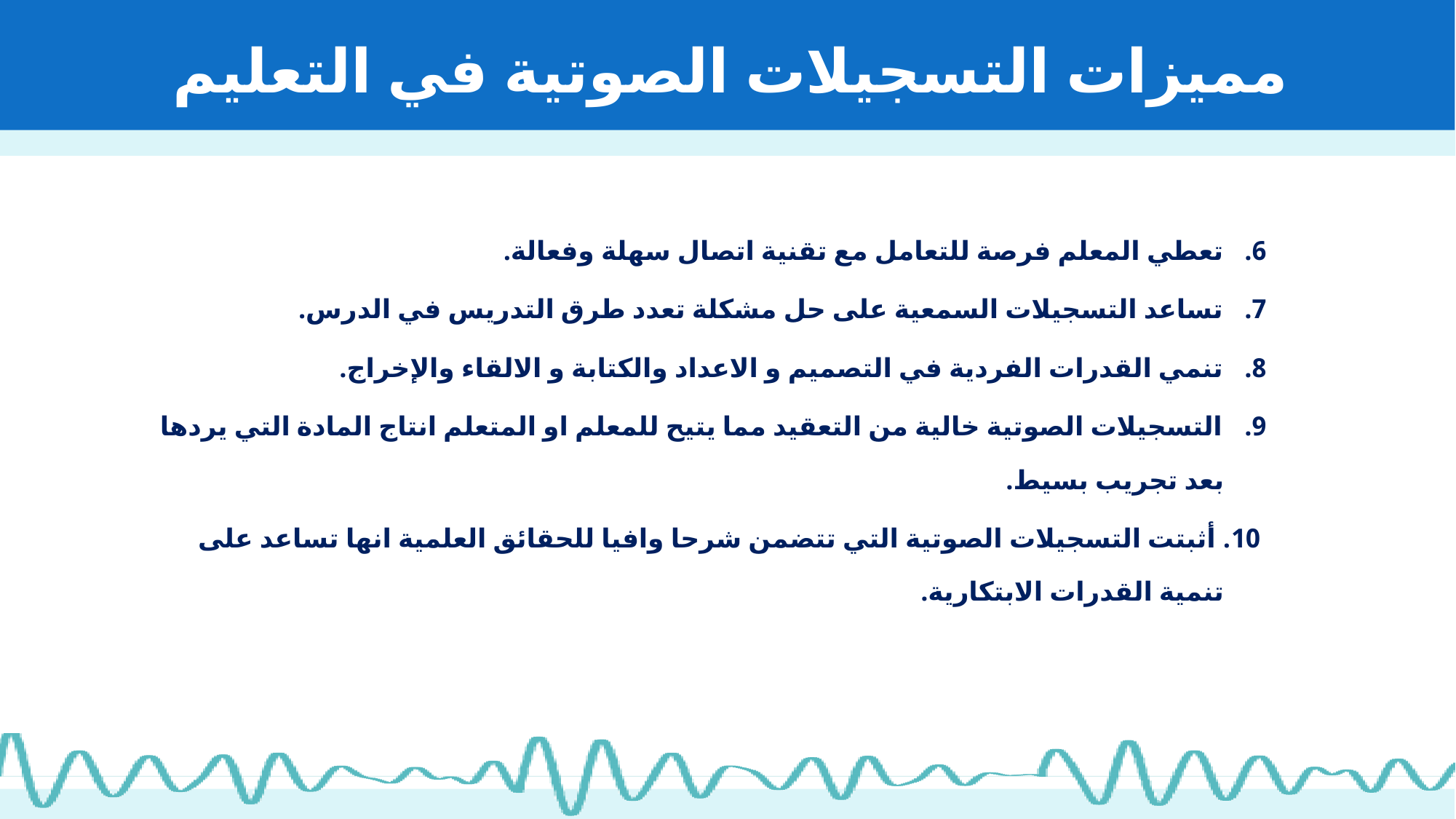

# مميزات التسجيلات الصوتية في التعليم
تعطي المعلم فرصة للتعامل مع تقنية اتصال سهلة وفعالة.
تساعد التسجيلات السمعية على حل مشكلة تعدد طرق التدريس في الدرس.
تنمي القدرات الفردية في التصميم و الاعداد والكتابة و الالقاء والإخراج.
التسجيلات الصوتية خالية من التعقيد مما يتيح للمعلم او المتعلم انتاج المادة التي يردها بعد تجريب بسيط.
10. أثبتت التسجيلات الصوتية التي تتضمن شرحا وافيا للحقائق العلمية انها تساعد على تنمية القدرات الابتكارية.